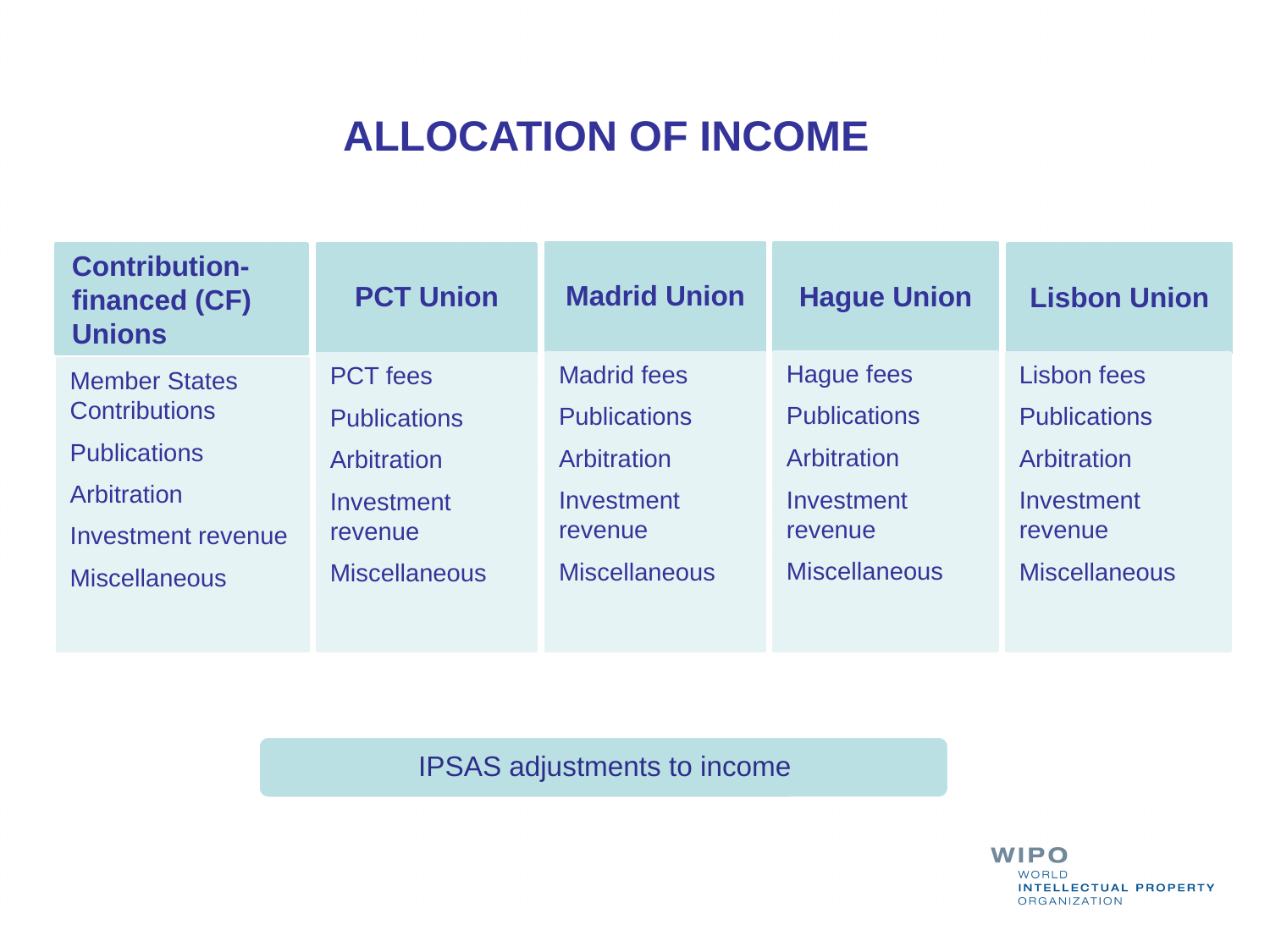

ALLOCATION OF INCOME

Madrid Union

Hague Union

Contribution- financed (CF)
Unions

PCT Union

Lisbon Union
Hague fees
Publications
Arbitration
Investment revenue
Miscellaneous
Madrid fees
Publications
Arbitration
Investment revenue
Miscellaneous
Lisbon fees
Publications
Arbitration
Investment revenue
Miscellaneous
PCT fees
Publications
Arbitration
Investment revenue
Miscellaneous

Member States Contributions
Publications
Arbitration
Investment revenue
Miscellaneous

IPSAS adjustments to income